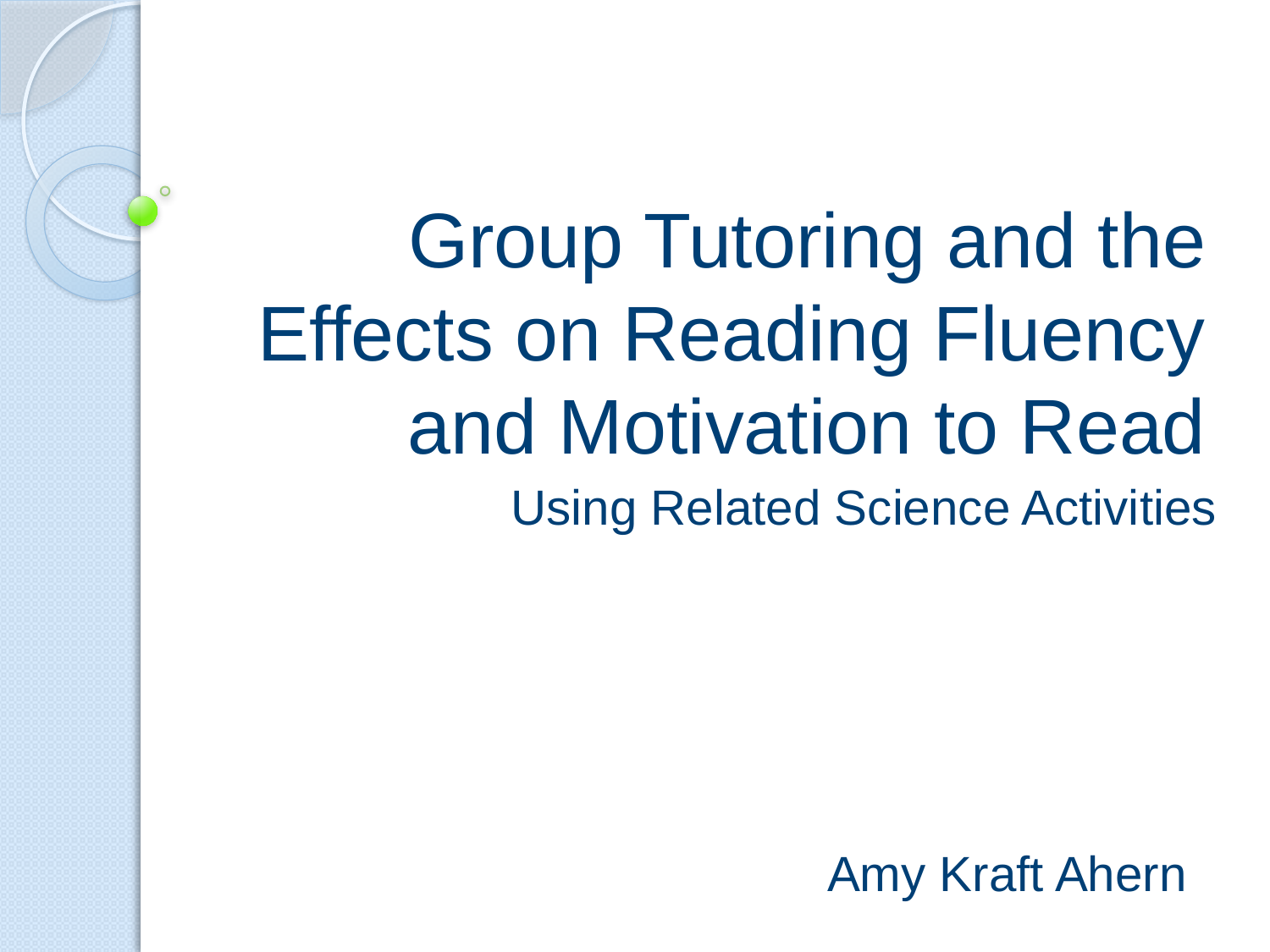

# Group Tutoring and the Effects on Reading Fluency and Motivation to Read
Using Related Science Activities
Amy Kraft Ahern